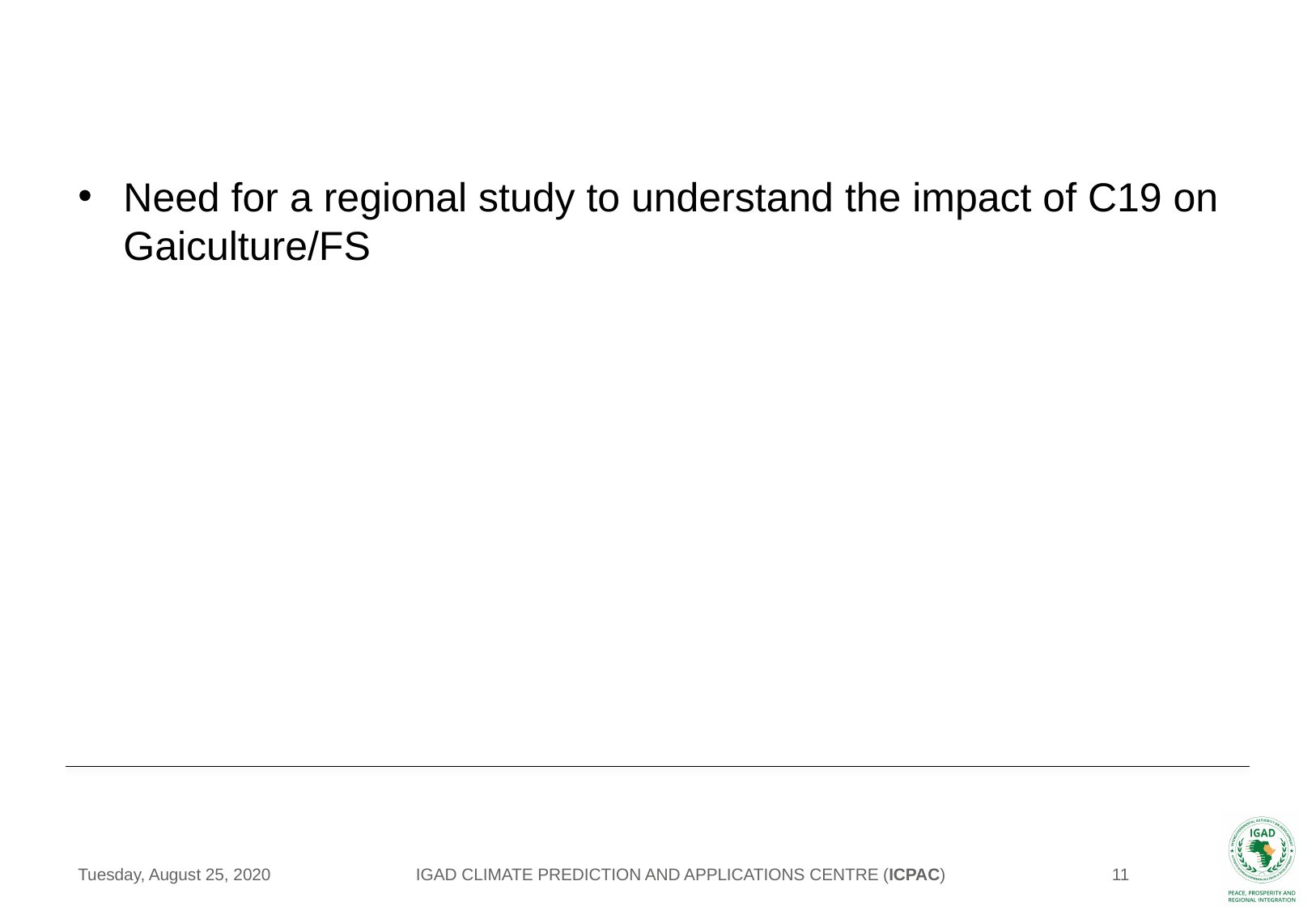

#
Need for a regional study to understand the impact of C19 on Gaiculture/FS
IGAD CLIMATE PREDICTION AND APPLICATIONS CENTRE (ICPAC)
Tuesday, August 25, 2020
11